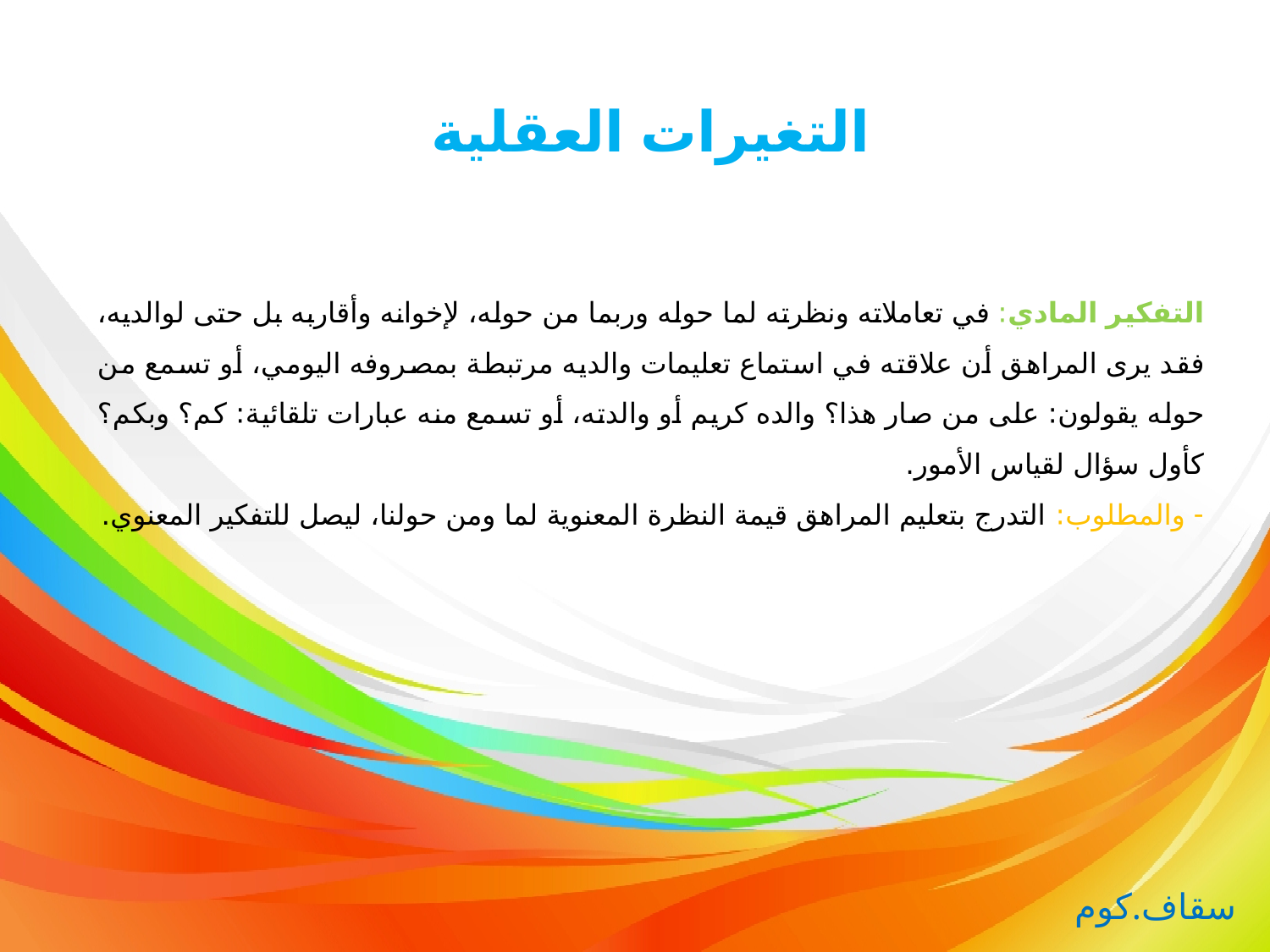

التغيرات العقلية

التفكير المادي: في تعاملاته ونظرته لما حوله وربما من حوله، لإخوانه وأقاربه بل حتى لوالديه، فقد يرى المراهق أن علاقته في استماع تعليمات والديه مرتبطة بمصروفه اليومي، أو تسمع من حوله يقولون: على من صار هذا؟ والده كريم أو والدته، أو تسمع منه عبارات تلقائية: كم؟ وبكم؟ كأول سؤال لقياس الأمور.
- والمطلوب: التدرج بتعليم المراهق قيمة النظرة المعنوية لما ومن حولنا، ليصل للتفكير المعنوي.